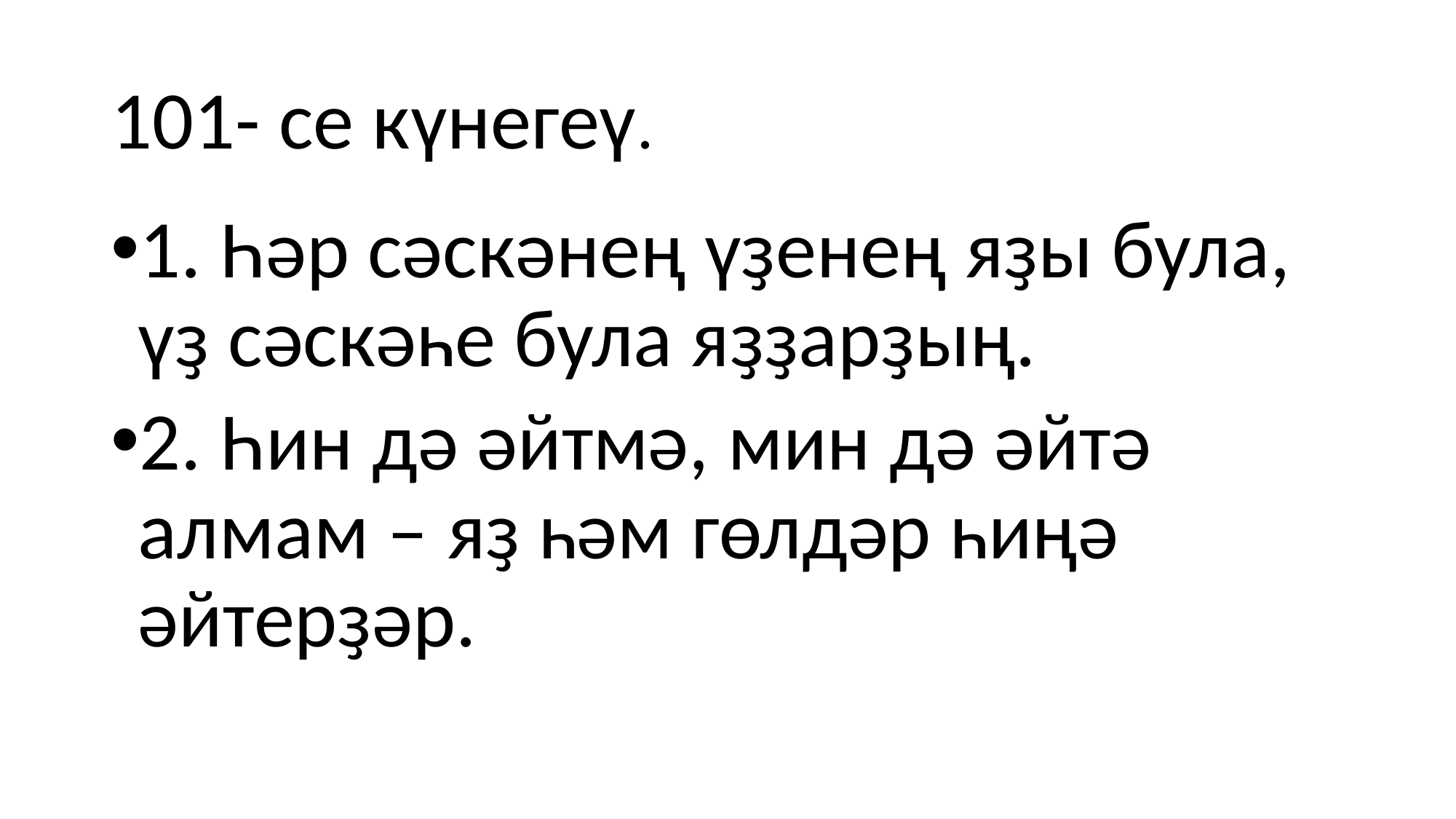

# 101- се күнегеү.
1. Һәр сәскәнең үҙенең яҙы була, үҙ сәскәһе була яҙҙарҙың.
2. Һин дә әйтмә, мин дә әйтә алмам – яҙ һәм гөлдәр һиңә әйтерҙәр.